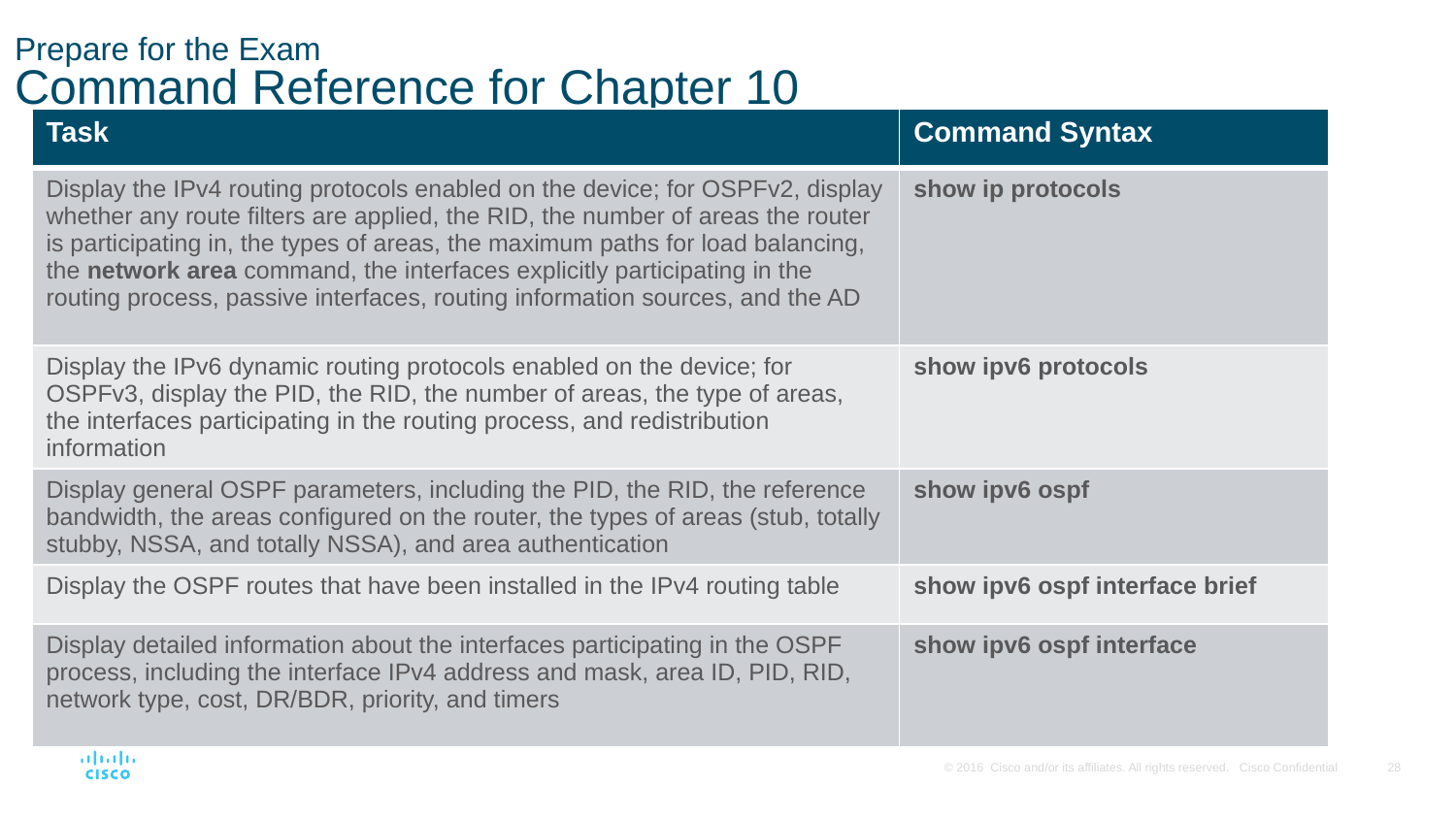

# Prepare for the Exam Command Reference for Chapter 10
| Task | Command Syntax |
| --- | --- |
| Display the IPv4 routing protocols enabled on the device; for OSPFv2, display whether any route filters are applied, the RID, the number of areas the router is participating in, the types of areas, the maximum paths for load balancing, the network area command, the interfaces explicitly participating in the routing process, passive interfaces, routing information sources, and the AD | show ip protocols |
| Display the IPv6 dynamic routing protocols enabled on the device; for OSPFv3, display the PID, the RID, the number of areas, the type of areas, the interfaces participating in the routing process, and redistribution information | show ipv6 protocols |
| Display general OSPF parameters, including the PID, the RID, the reference bandwidth, the areas configured on the router, the types of areas (stub, totally stubby, NSSA, and totally NSSA), and area authentication | show ipv6 ospf |
| Display the OSPF routes that have been installed in the IPv4 routing table | show ipv6 ospf interface brief |
| Display detailed information about the interfaces participating in the OSPF process, including the interface IPv4 address and mask, area ID, PID, RID, network type, cost, DR/BDR, priority, and timers | show ipv6 ospf interface |